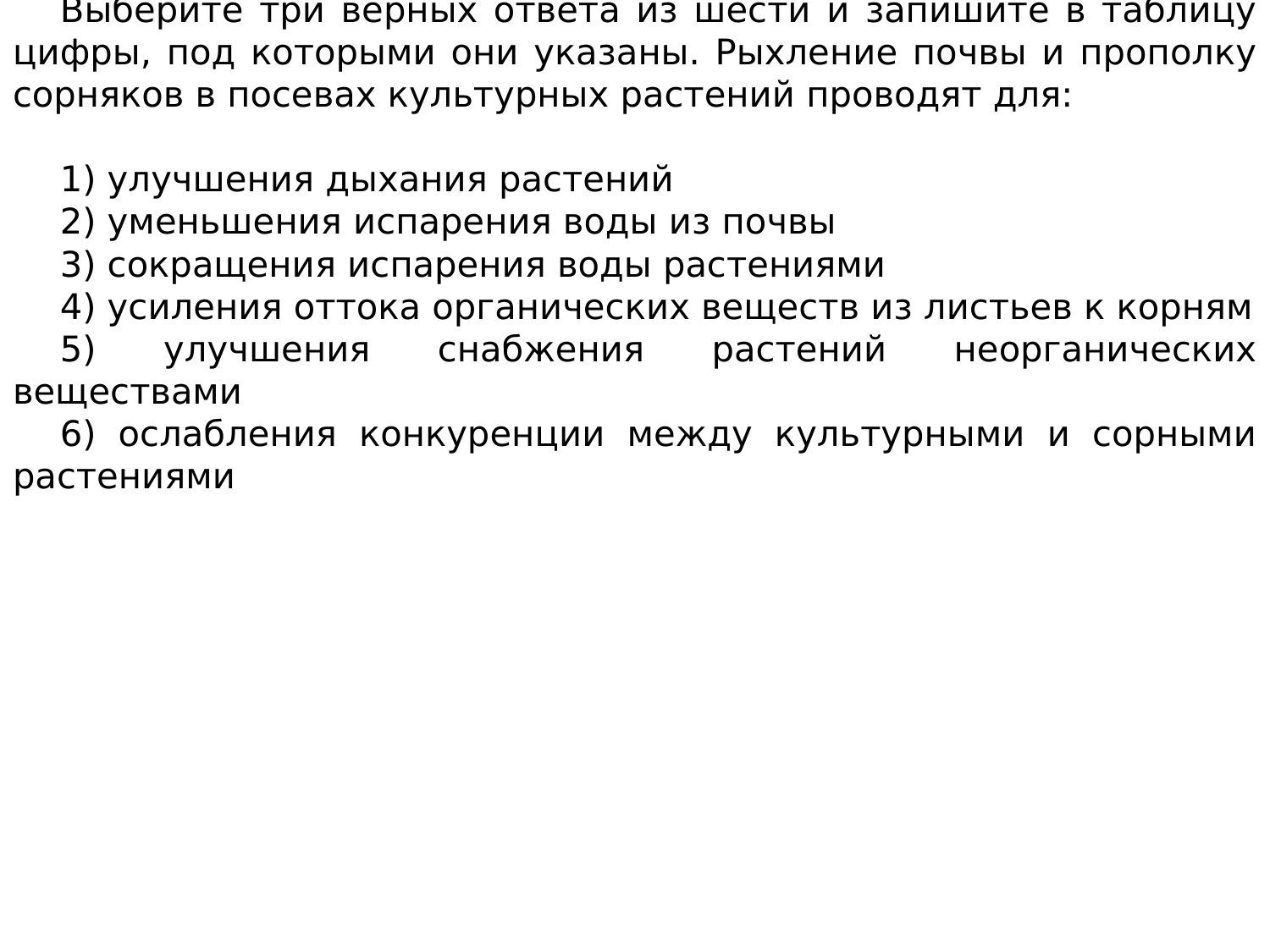

Выберите три верных ответа из шести и запишите в таблицу цифры, под которыми они указаны. Рыхление почвы и прополку сорняков в посевах культурных растений проводят для:

1) улучшения дыхания растений
2) уменьшения испарения воды из почвы
3) сокращения испарения воды растениями
4) усиления оттока органических веществ из листьев к корням
5) улучшения снабжения растений неорганических веществами
6) ослабления конкуренции между культурными и сорными растениями